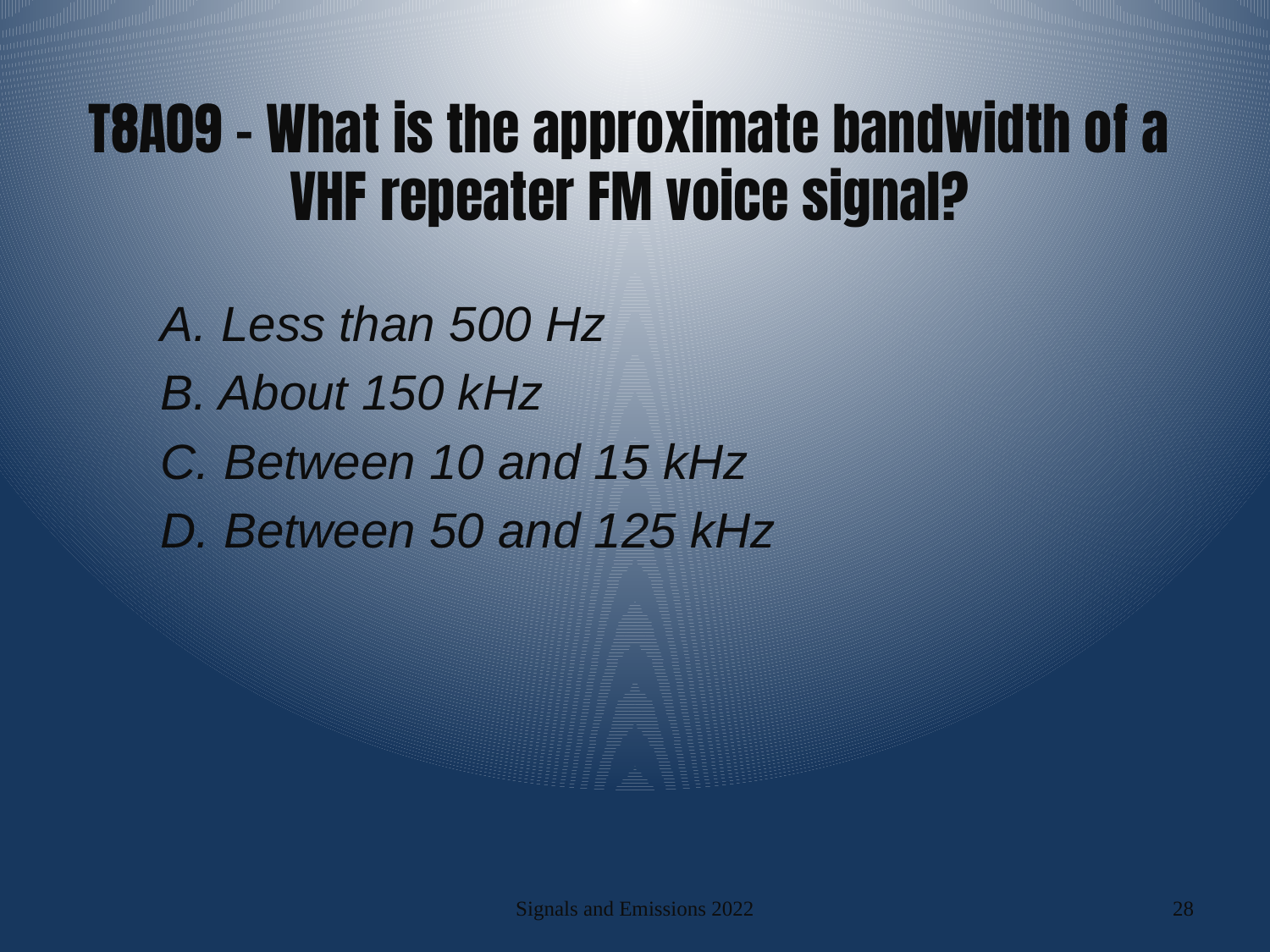

# T8A09 - What is the approximate bandwidth of a VHF repeater FM voice signal?
A. Less than 500 Hz
B. About 150 kHz
C. Between 10 and 15 kHz
D. Between 50 and 125 kHz
Signals and Emissions 2022
28